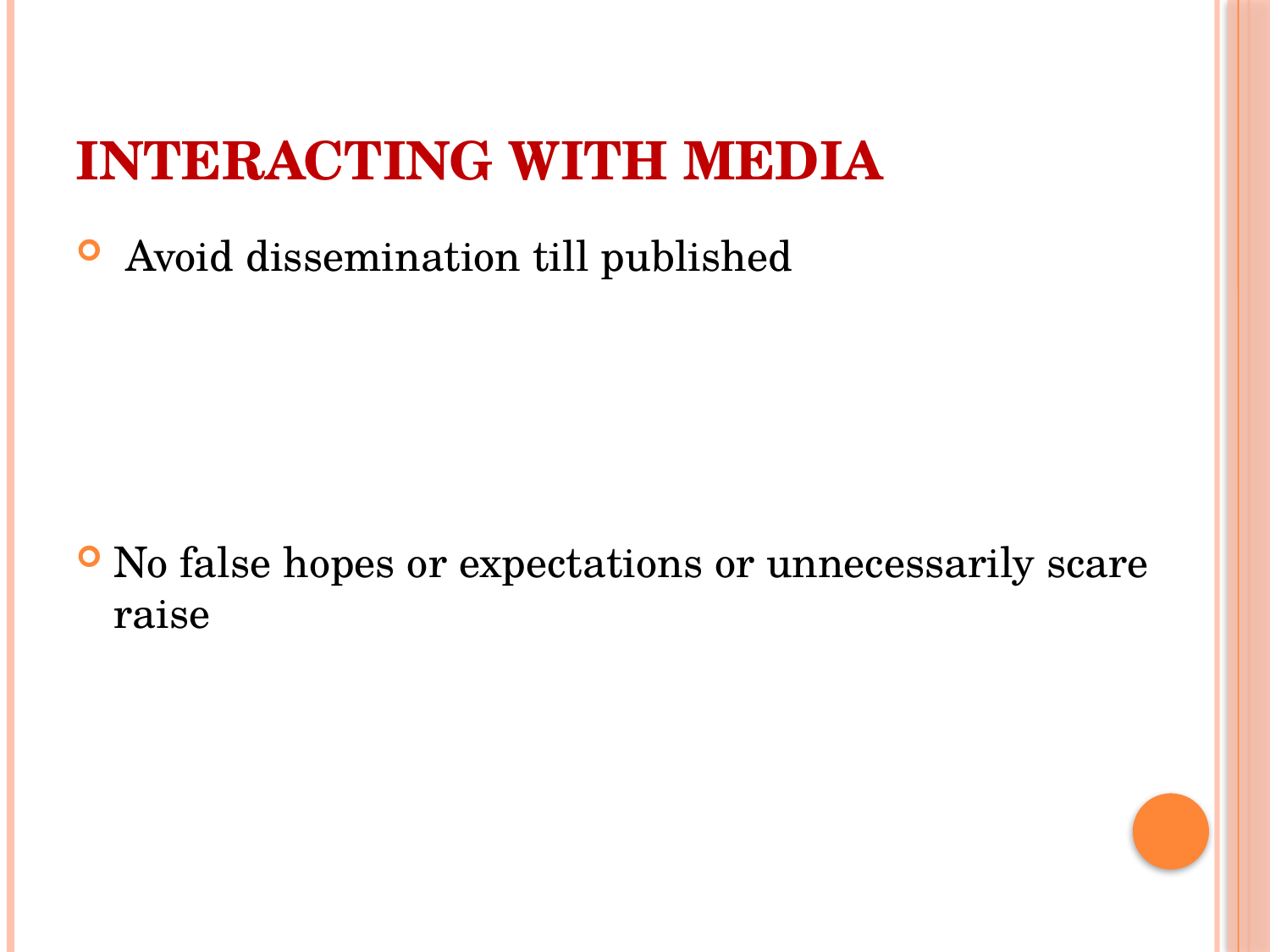

# Interacting with media
 Avoid dissemination till published

No false hopes or expectations or unnecessarily scare raise